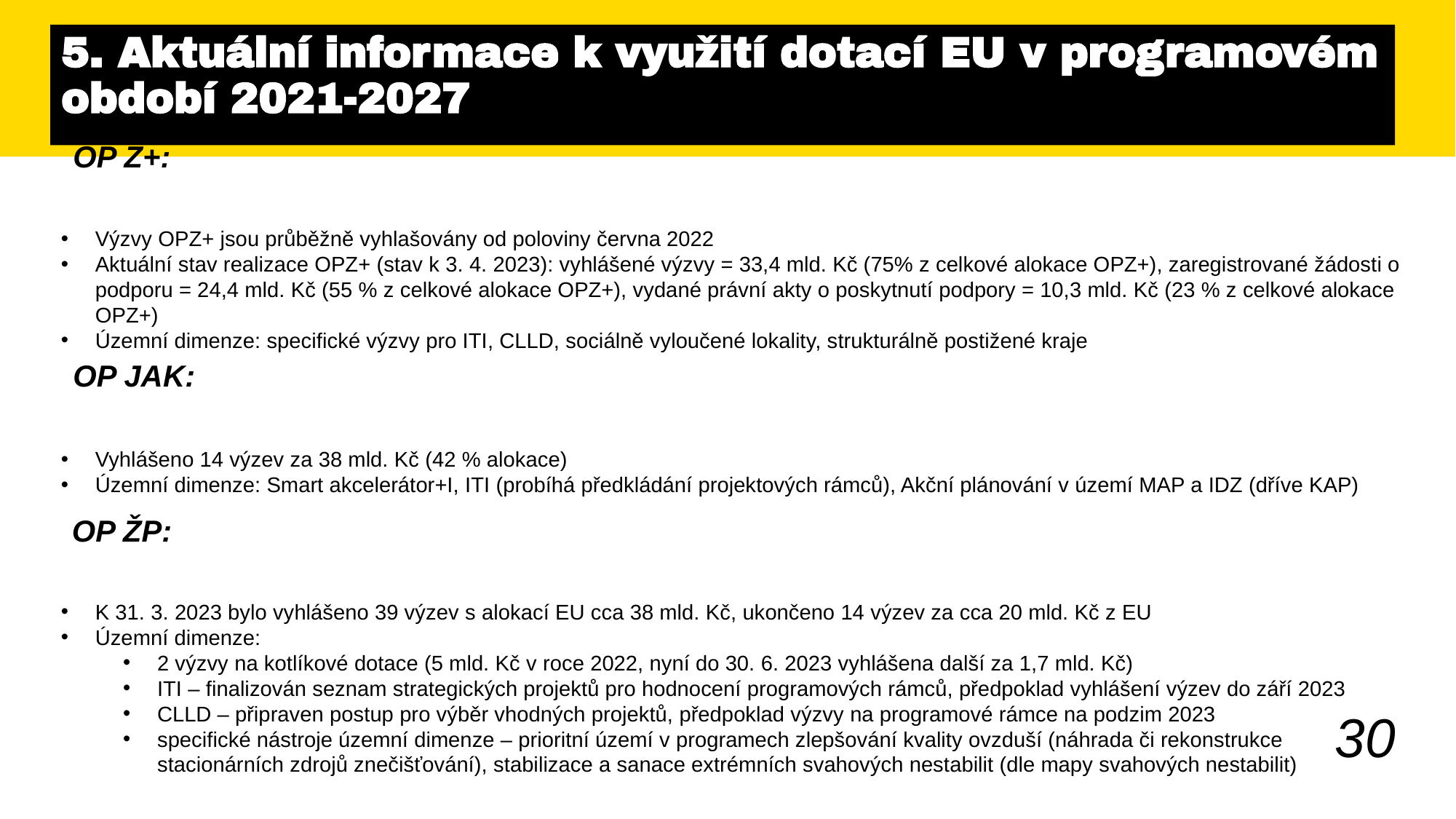

# 5. Aktuální informace k využití dotací EU v programovém období 2021-2027
OP Z+:

Výzvy OPZ+ jsou průběžně vyhlašovány od poloviny června 2022
Aktuální stav realizace OPZ+ (stav k 3. 4. 2023): vyhlášené výzvy = 33,4 mld. Kč (75% z celkové alokace OPZ+), zaregistrované žádosti o podporu = 24,4 mld. Kč (55 % z celkové alokace OPZ+), vydané právní akty o poskytnutí podpory = 10,3 mld. Kč (23 % z celkové alokace OPZ+)
Územní dimenze: specifické výzvy pro ITI, CLLD, sociálně vyloučené lokality, strukturálně postižené kraje

OP JAK:

Vyhlášeno 14 výzev za 38 mld. Kč (42 % alokace)
Územní dimenze: Smart akcelerátor+I, ITI (probíhá předkládání projektových rámců), Akční plánování v území MAP a IDZ (dříve KAP)

OP ŽP:

K 31. 3. 2023 bylo vyhlášeno 39 výzev s alokací EU cca 38 mld. Kč, ukončeno 14 výzev za cca 20 mld. Kč z EU
Územní dimenze:
2 výzvy na kotlíkové dotace (5 mld. Kč v roce 2022, nyní do 30. 6. 2023 vyhlášena další za 1,7 mld. Kč)
ITI – finalizován seznam strategických projektů pro hodnocení programových rámců, předpoklad vyhlášení výzev do září 2023
CLLD – připraven postup pro výběr vhodných projektů, předpoklad výzvy na programové rámce na podzim 2023
specifické nástroje územní dimenze – prioritní území v programech zlepšování kvality ovzduší (náhrada či rekonstrukce stacionárních zdrojů znečišťování), stabilizace a sanace extrémních svahových nestabilit (dle mapy svahových nestabilit)

30